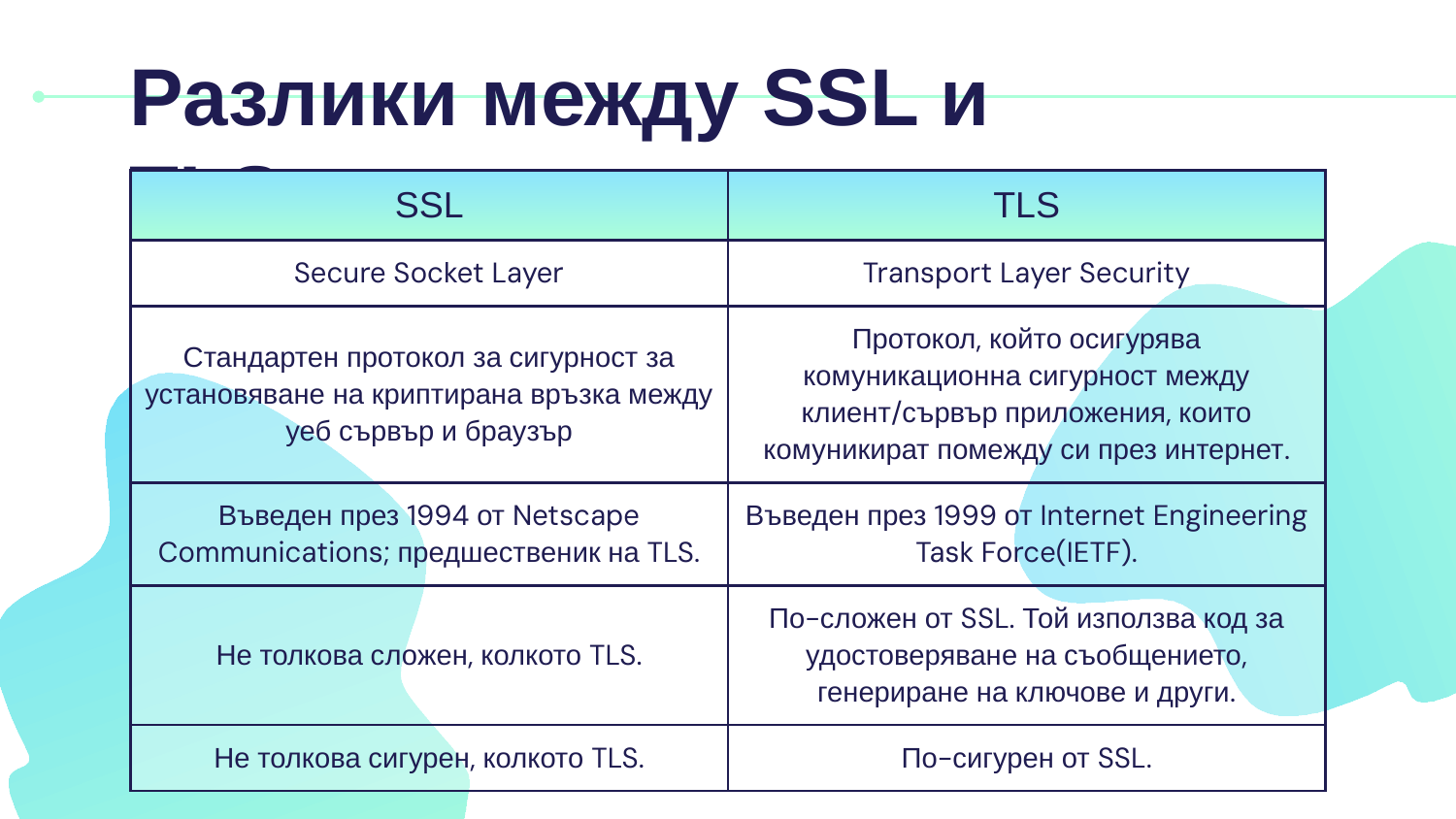

# Разлики между SSL и TLS
| SSL | TLS |
| --- | --- |
| Secure Socket Layer | Transport Layer Security |
| Стандартен протокол за сигурност за установяване на криптирана връзка между уеб сървър и браузър | Протокол, който осигурява комуникационна сигурност между клиент/сървър приложения, които комуникират помежду си през интернет. |
| Въведен през 1994 от Netscape Communications; предшественик на TLS. | Въведен през 1999 от Internet Engineering Task Force(IETF). |
| Не толкова сложен, колкото TLS. | По-сложен от SSL. Той използва код за удостоверяване на съобщението, генериране на ключове и други. |
| Не толкова сигурен, колкото TLS. | По-сигурен от SSL. |